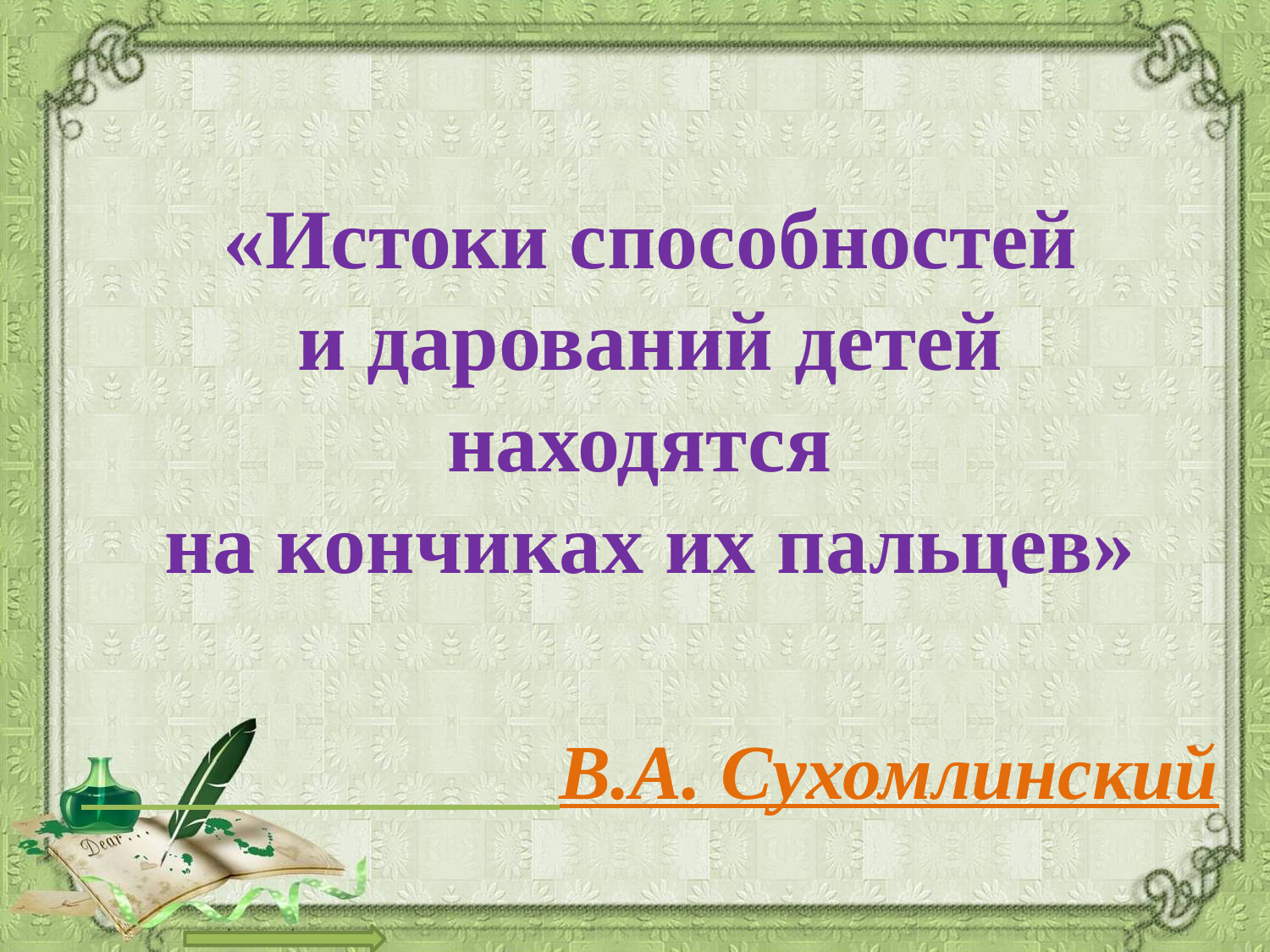

«Истоки способностей
 и дарований детей
находятся
на кончиках их пальцев»
                    В.А. Сухомлинский